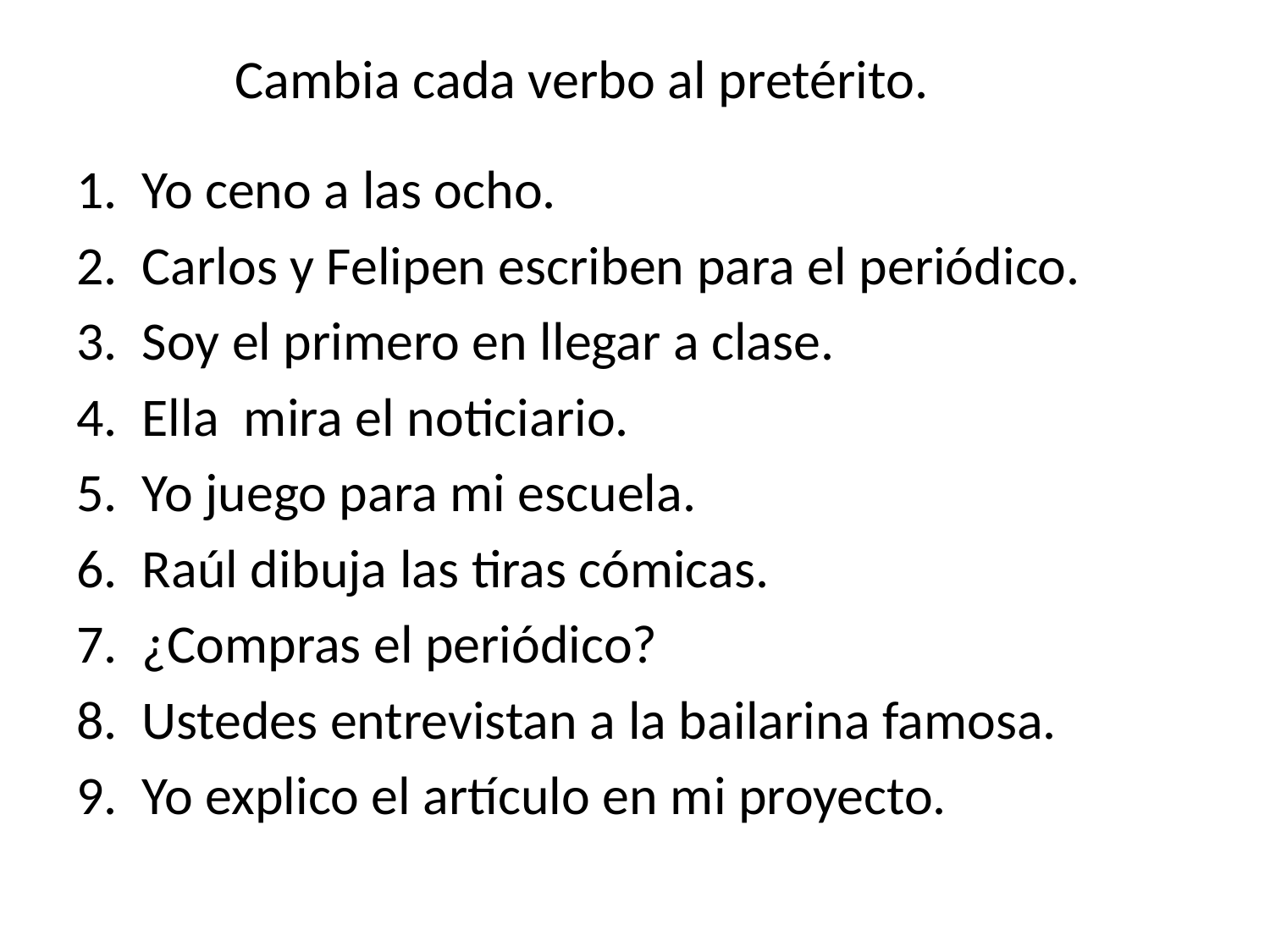

# Cambia cada verbo al pretérito.
Yo ceno a las ocho.
Carlos y Felipen escriben para el periódico.
Soy el primero en llegar a clase.
Ella  mira el noticiario.
Yo juego para mi escuela.
Raúl dibuja las tiras cómicas.
¿Compras el periódico?
Ustedes entrevistan a la bailarina famosa.
Yo explico el artículo en mi proyecto.